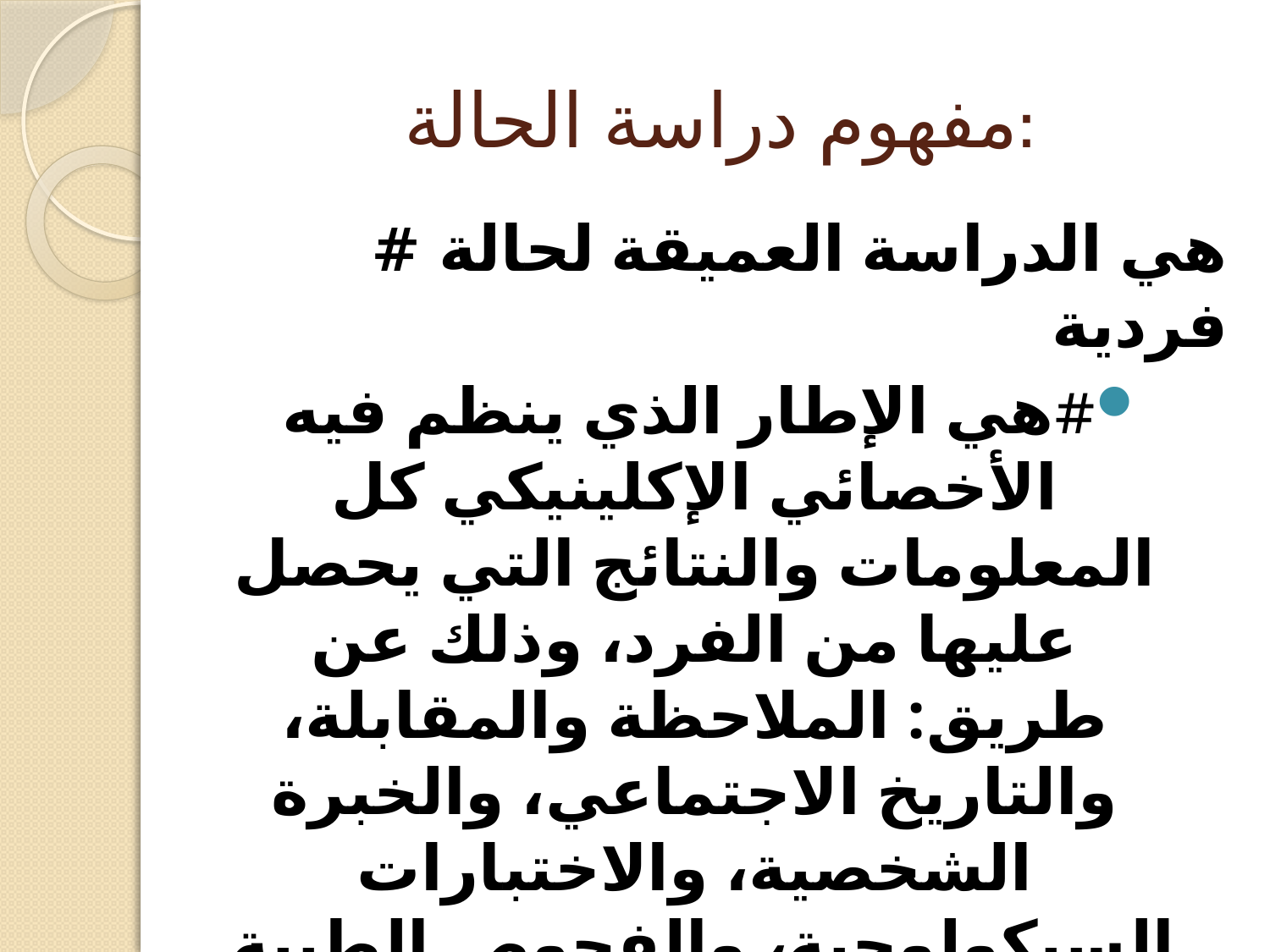

# مفهوم دراسة الحالة:
# هي الدراسة العميقة لحالة فردية
#هي الإطار الذي ينظم فيه الأخصائي الإكلينيكي كل المعلومات والنتائج التي يحصل عليها من الفرد، وذلك عن طريق: الملاحظة والمقابلة، والتاريخ الاجتماعي، والخبرة الشخصية، والاختبارات السيكولوجية، والفحوص الطبية.